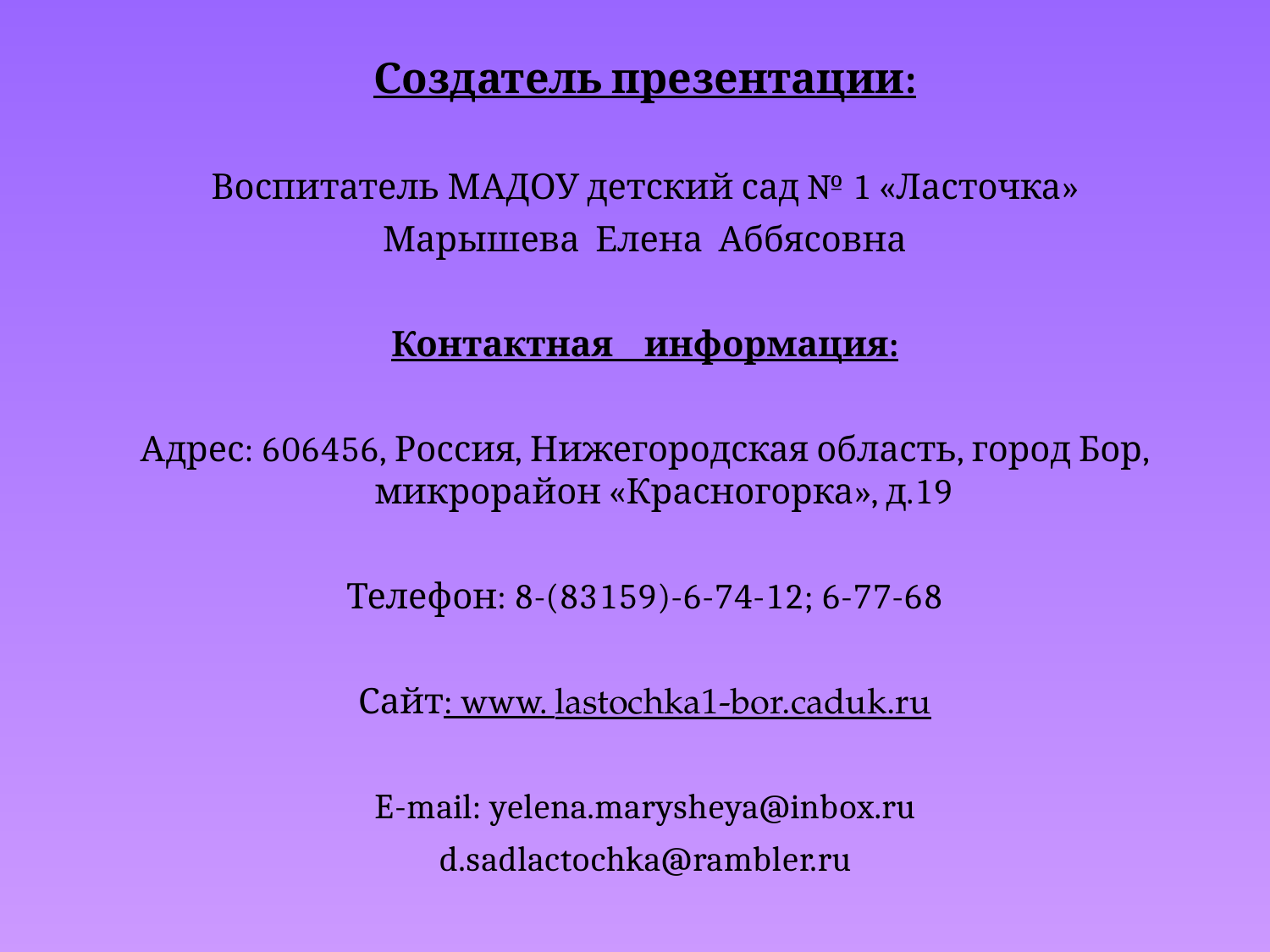

Создатель презентации:

Воспитатель МАДОУ детский сад № 1 «Ласточка»
Марышева  Елена  Аббясовна

Контактная    информация:

Адрес: 606456, Россия, Нижегородская область, город Бор, микрорайон «Красногорка», д.19

Телефон: 8-(83159)-6-74-12; 6-77-68

Сайт: www. lastochka1-bor.caduk.ru

E-mail: yelena.marysheya@inbox.ru
d.sadlactochka@rambler.ru